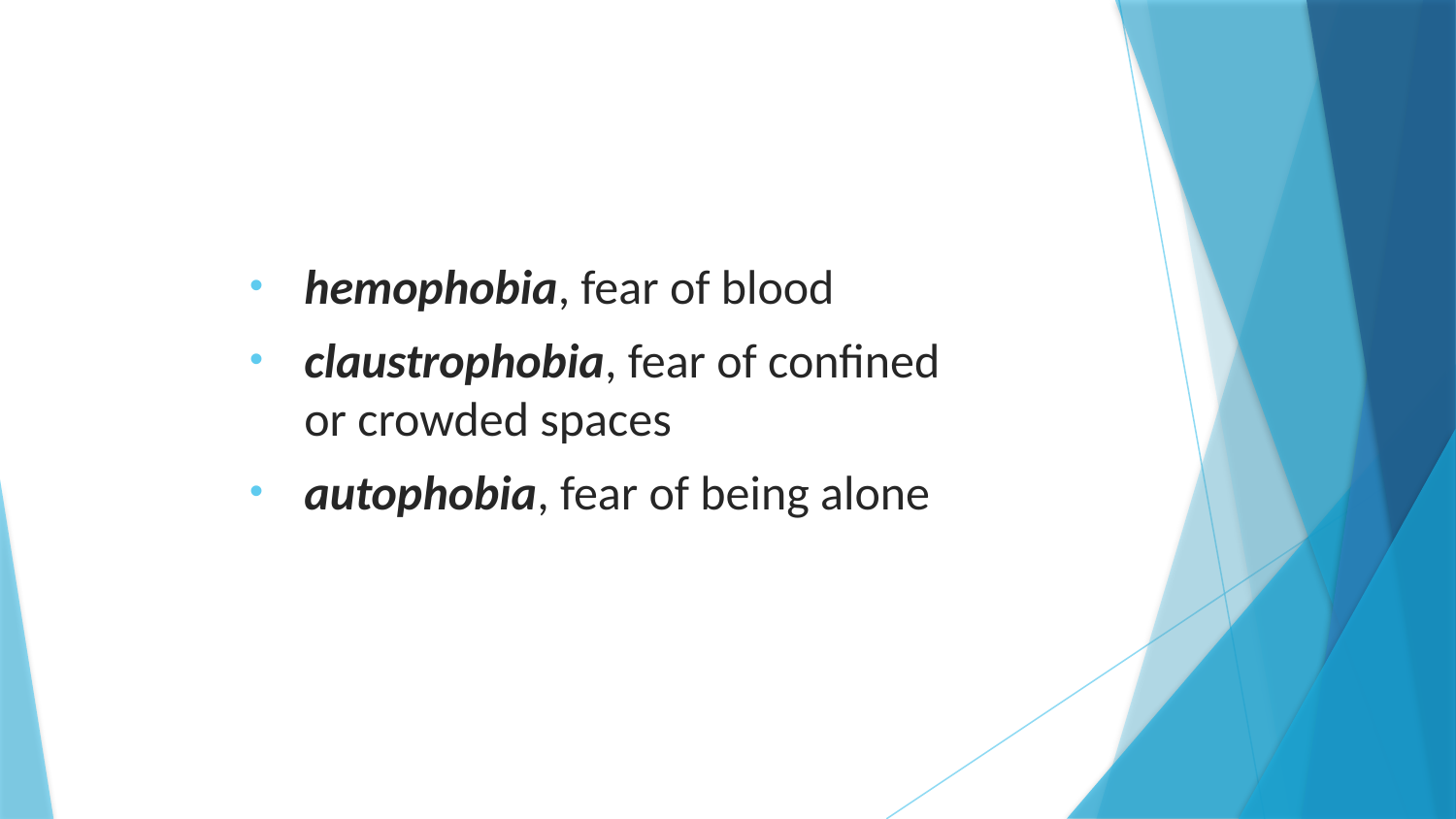

hemophobia, fear of blood
claustrophobia, fear of confined or crowded spaces
autophobia, fear of being alone